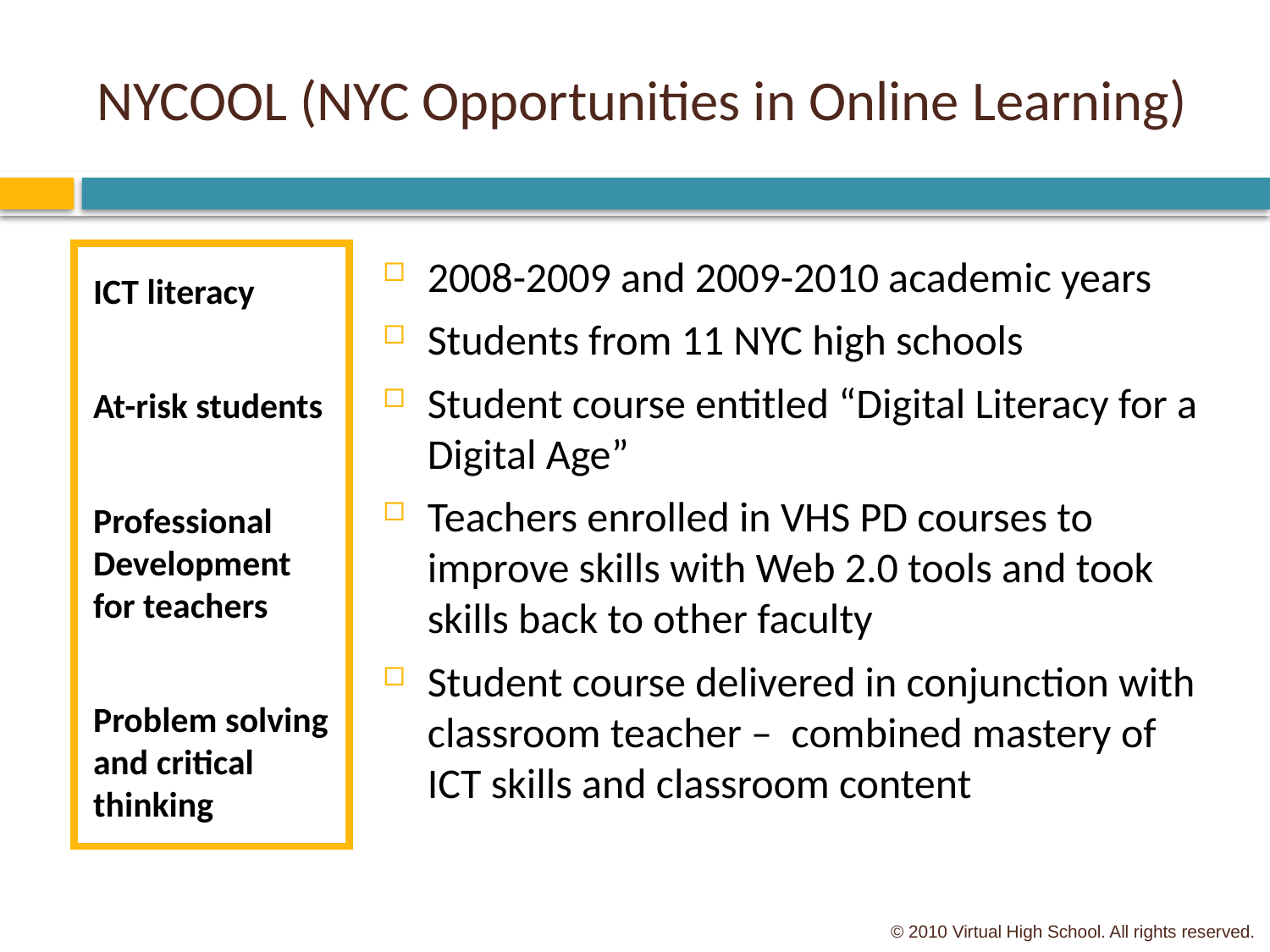

# NYCOOL (NYC Opportunities in Online Learning)
ICT literacy
At-risk students
Professional Development  for teachers
Problem solving and critical thinking

2008-2009 and 2009-2010 academic years
Students from 11 NYC high schools
Student course entitled “Digital Literacy for a Digital Age”
Teachers enrolled in VHS PD courses to improve skills with Web 2.0 tools and took skills back to other faculty
Student course delivered in conjunction with classroom teacher –  combined mastery of ICT skills and classroom content